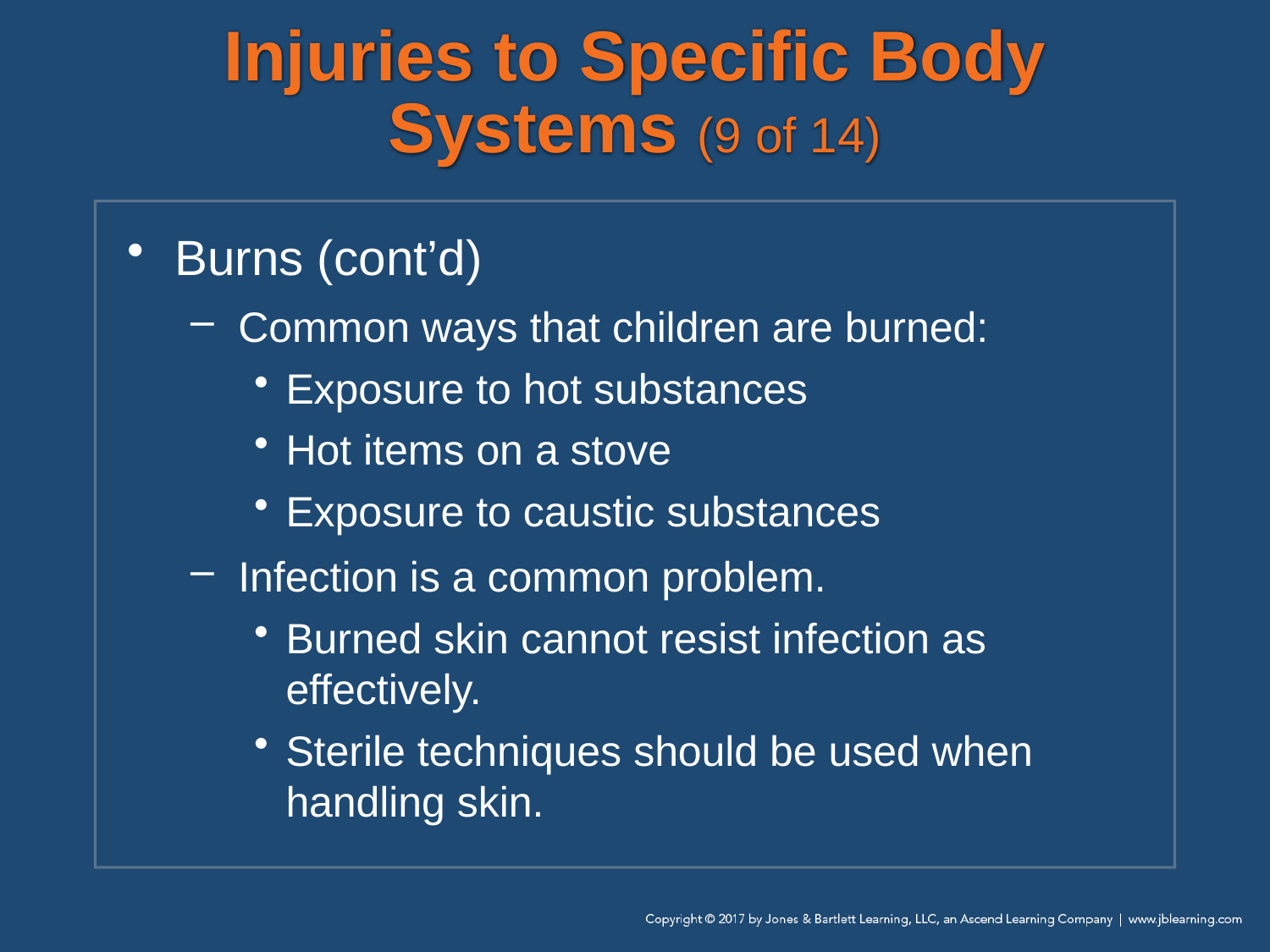

# Injuries to Specific Body Systems (9 of 14)
Burns (cont’d)
Common ways that children are burned:
Exposure to hot substances
Hot items on a stove
Exposure to caustic substances
Infection is a common problem.
Burned skin cannot resist infection as effectively.
Sterile techniques should be used when handling skin.